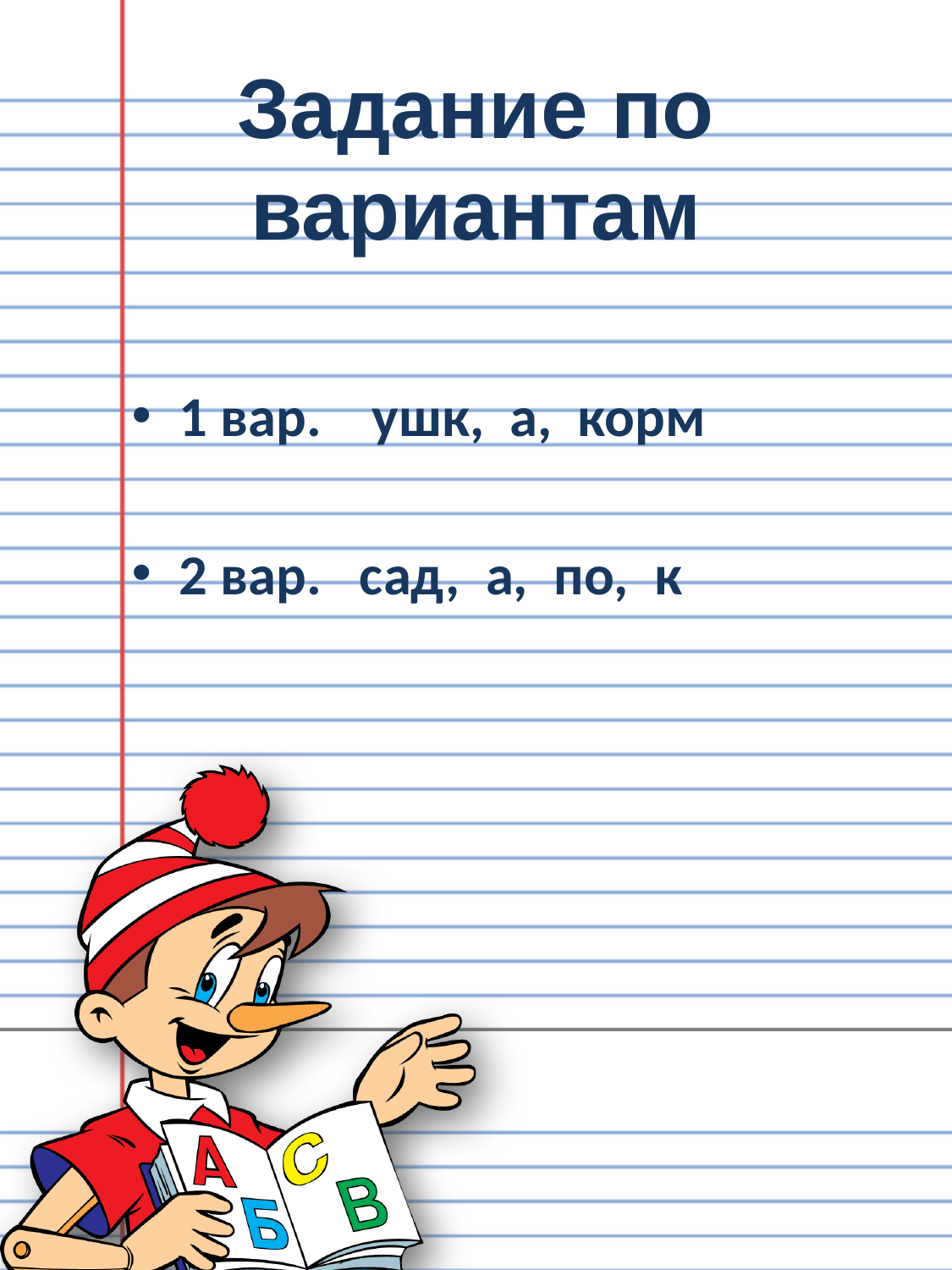

# Задание по вариантам

1 вар.    ушк,  а,  корм

2 вар.   сад,  а,  по,  к